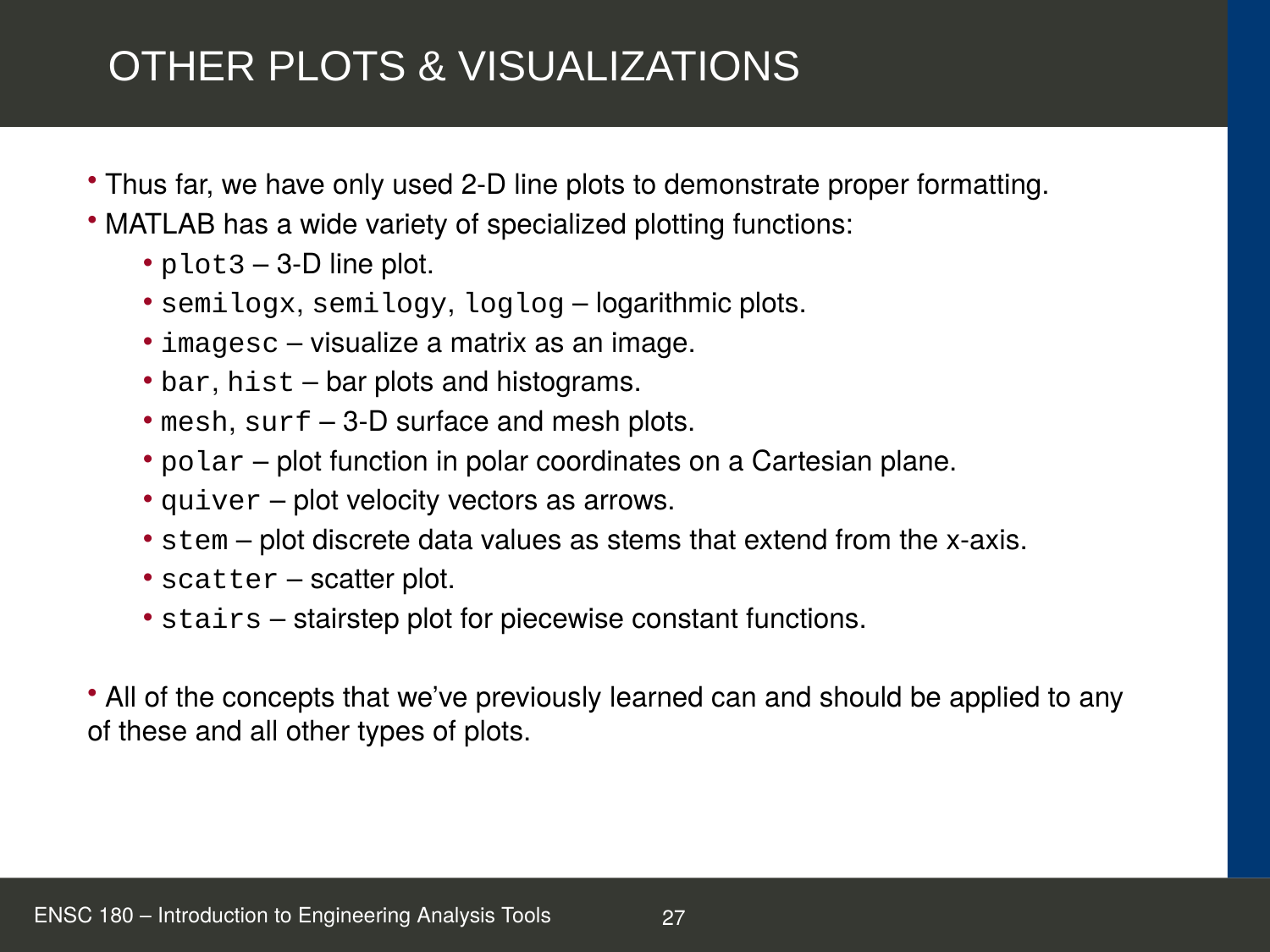

# OTHER PLOTS & VISUALIZATIONS
 Thus far, we have only used 2-D line plots to demonstrate proper formatting.
 MATLAB has a wide variety of specialized plotting functions:
 plot3 – 3-D line plot.
 semilogx, semilogy, loglog – logarithmic plots.
 imagesc – visualize a matrix as an image.
 bar, hist – bar plots and histograms.
 mesh, surf – 3-D surface and mesh plots.
 polar – plot function in polar coordinates on a Cartesian plane.
 quiver – plot velocity vectors as arrows.
 stem – plot discrete data values as stems that extend from the x-axis.
 scatter – scatter plot.
 stairs – stairstep plot for piecewise constant functions.

 All of the concepts that we’ve previously learned can and should be applied to any of these and all other types of plots.
ENSC 180 – Introduction to Engineering Analysis Tools